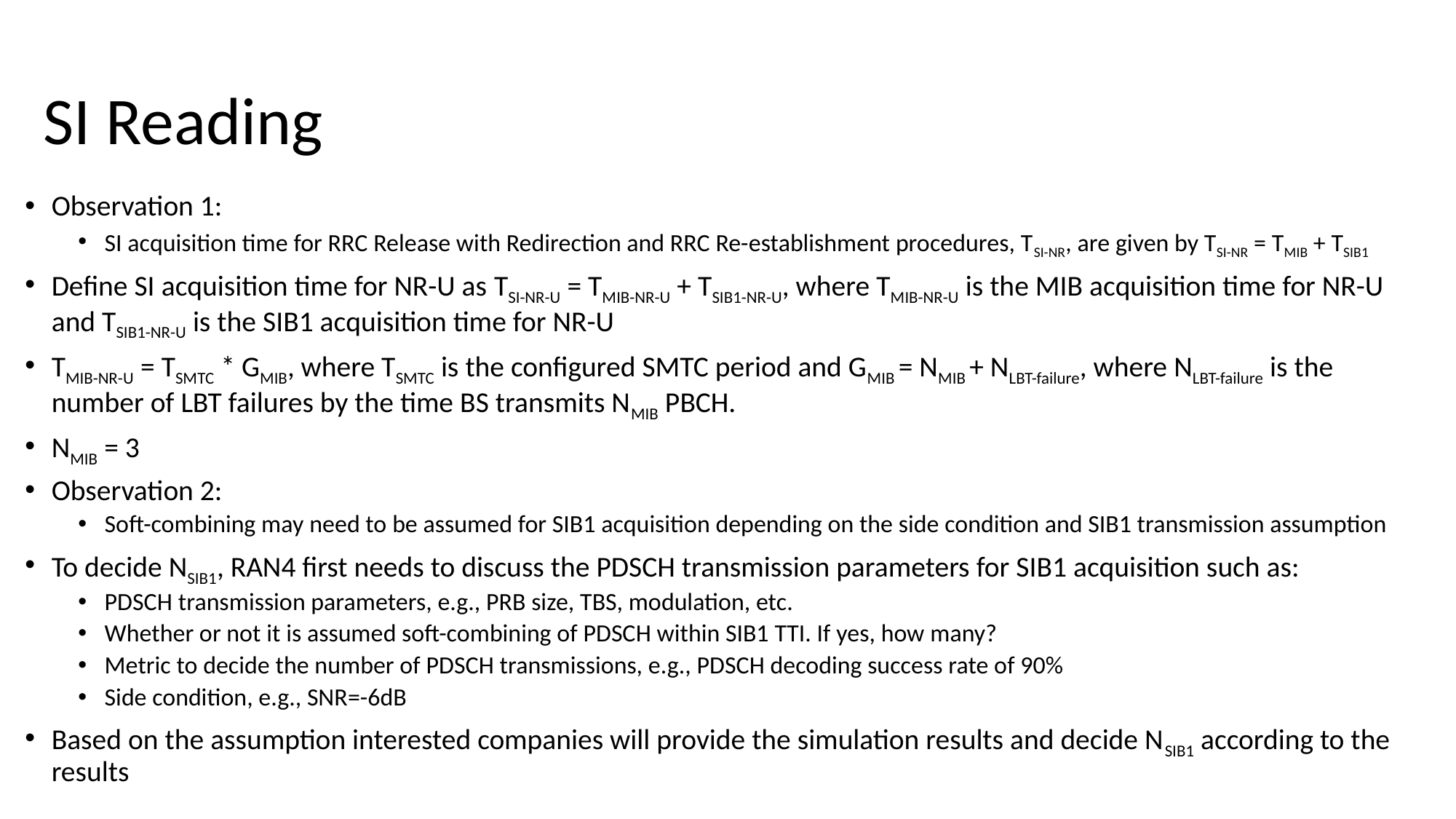

# SI Reading
Observation 1:
SI acquisition time for RRC Release with Redirection and RRC Re-establishment procedures, TSI-NR, are given by TSI-NR = TMIB + TSIB1
Define SI acquisition time for NR-U as TSI-NR-U = TMIB-NR-U + TSIB1-NR-U, where TMIB-NR-U is the MIB acquisition time for NR-U and TSIB1-NR-U is the SIB1 acquisition time for NR-U
TMIB-NR-U = TSMTC * GMIB, where TSMTC is the configured SMTC period and GMIB = NMIB + NLBT-failure, where NLBT-failure is the number of LBT failures by the time BS transmits NMIB PBCH.
NMIB = 3
Observation 2:
Soft-combining may need to be assumed for SIB1 acquisition depending on the side condition and SIB1 transmission assumption
To decide NSIB1, RAN4 first needs to discuss the PDSCH transmission parameters for SIB1 acquisition such as:
PDSCH transmission parameters, e.g., PRB size, TBS, modulation, etc.
Whether or not it is assumed soft-combining of PDSCH within SIB1 TTI. If yes, how many?
Metric to decide the number of PDSCH transmissions, e.g., PDSCH decoding success rate of 90%
Side condition, e.g., SNR=-6dB
Based on the assumption interested companies will provide the simulation results and decide NSIB1 according to the results